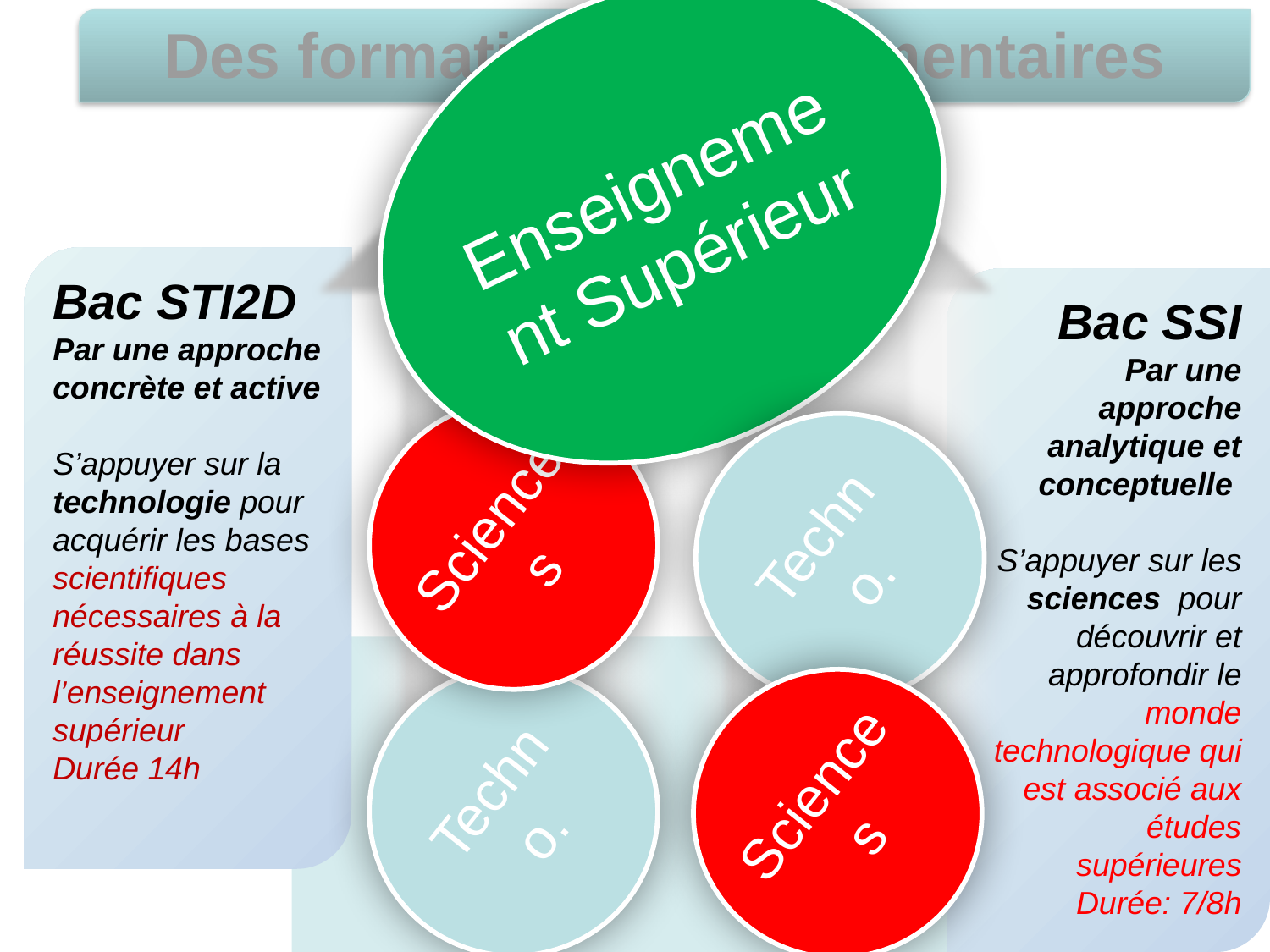

Enseignement Supérieur
Des formations complémentaires

Bac STI2D
Par une approche concrète et active

S’appuyer sur la technologie pour acquérir les bases scientifiques nécessaires à la réussite dans l’enseignement supérieur
Durée 14h
Bac SSI
Par une approche analytique et conceptuelle

S’appuyer sur les sciences  pour découvrir et approfondir le monde technologique qui est associé aux études supérieures
Durée: 7/8h
Sciences
Techno.

Techno.
Sciences